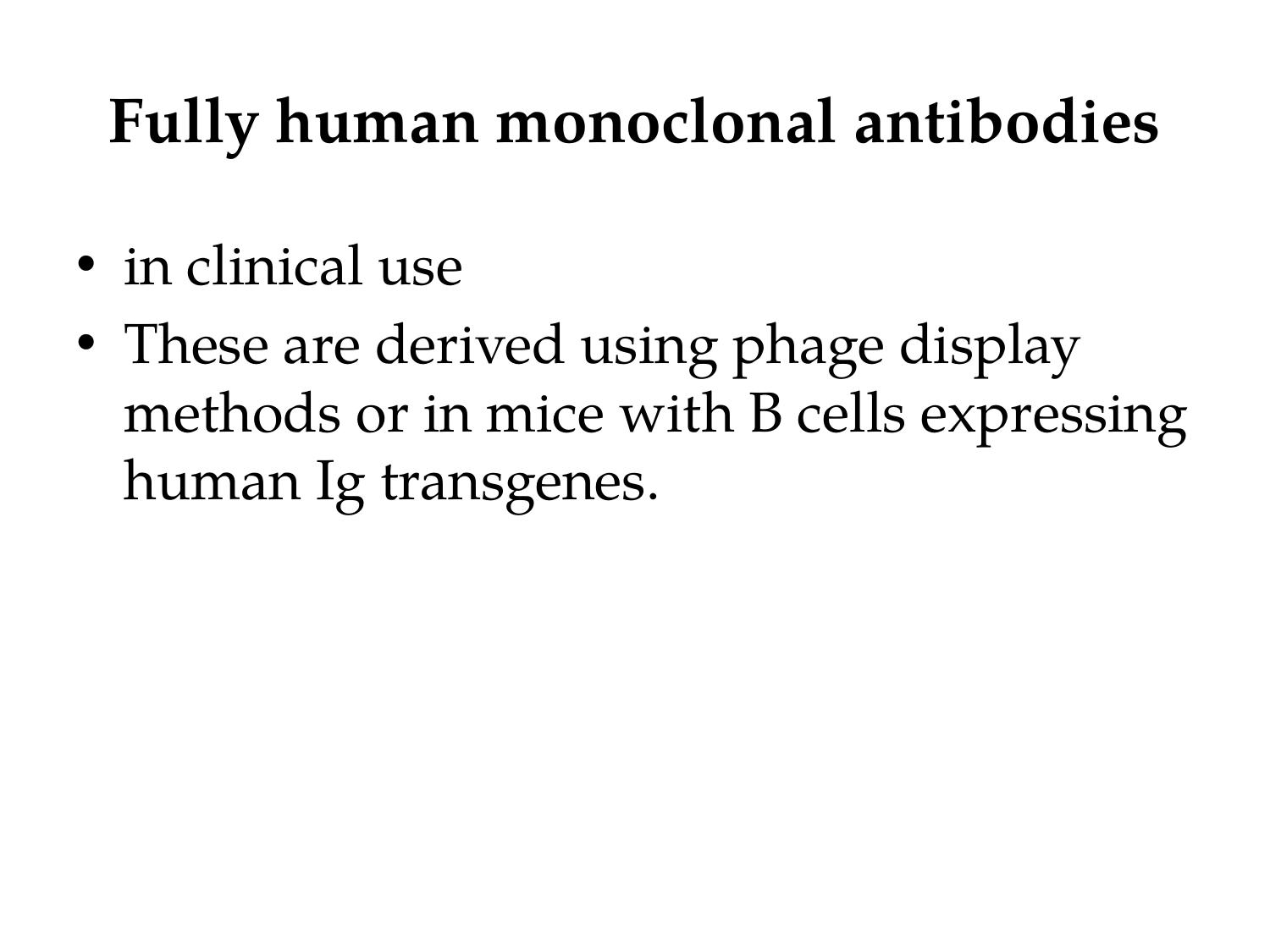

# Fully human monoclonal antibodies
in clinical use
These are derived using phage display methods or in mice with B cells expressing human Ig transgenes.